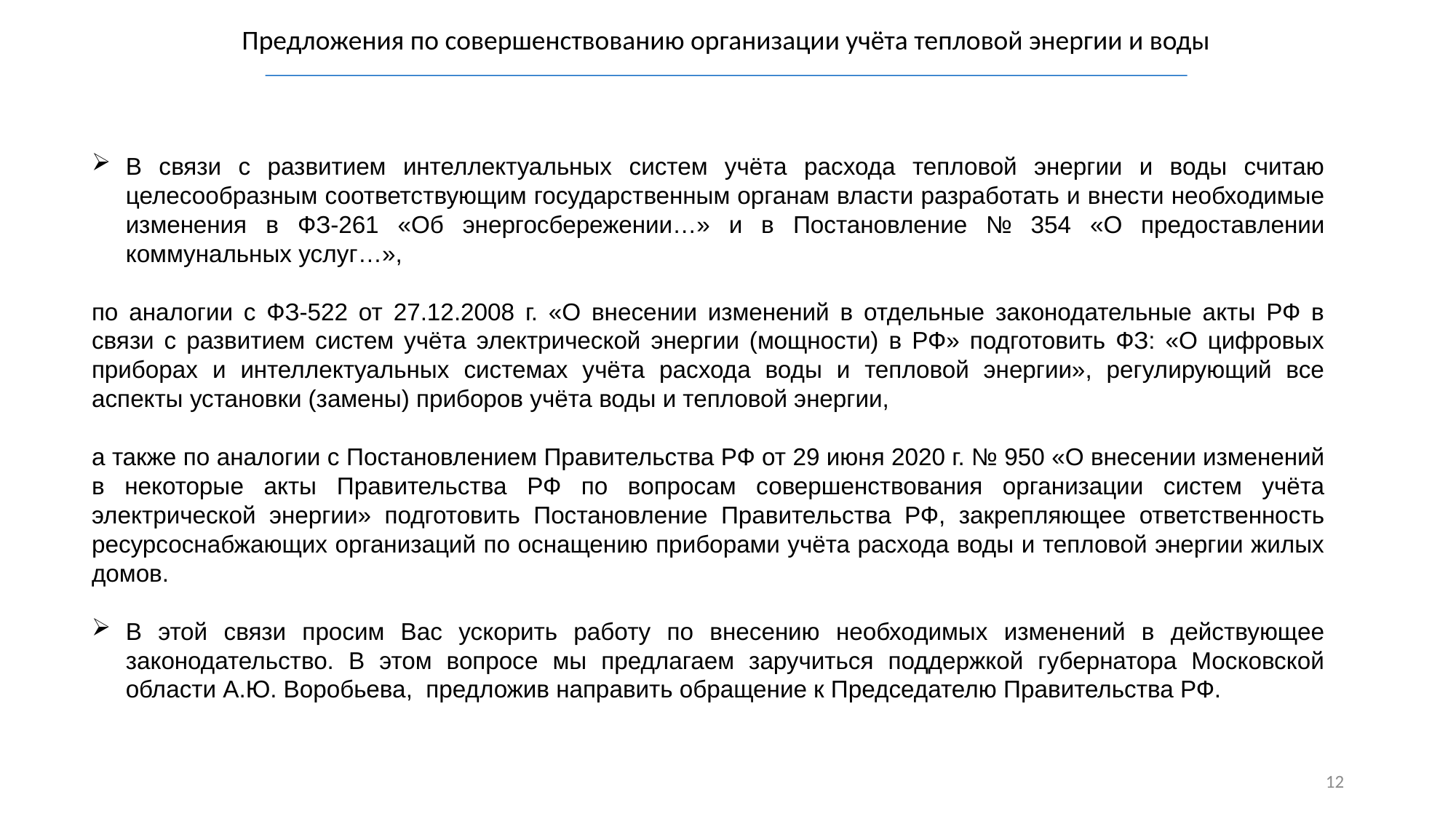

Предложения по совершенствованию организации учёта тепловой энергии и воды

В связи с развитием интеллектуальных систем учёта расхода тепловой энергии и воды считаю целесообразным соответствующим государственным органам власти разработать и внести необходимые изменения в ФЗ-261 «Об энергосбережении…» и в Постановление № 354 «О предоставлении коммунальных услуг…»,

по аналогии с ФЗ-522 от 27.12.2008 г. «О внесении изменений в отдельные законодательные акты РФ в связи с развитием систем учёта электрической энергии (мощности) в РФ» подготовить ФЗ: «О цифровых приборах и интеллектуальных системах учёта расхода воды и тепловой энергии», регулирующий все аспекты установки (замены) приборов учёта воды и тепловой энергии,

а также по аналогии с Постановлением Правительства РФ от 29 июня 2020 г. № 950 «О внесении изменений в некоторые акты Правительства РФ по вопросам совершенствования организации систем учёта электрической энергии» подготовить Постановление Правительства РФ, закрепляющее ответственность ресурсоснабжающих организаций по оснащению приборами учёта расхода воды и тепловой энергии жилых домов.

В этой связи просим Вас ускорить работу по внесению необходимых изменений в действующее законодательство. В этом вопросе мы предлагаем заручиться поддержкой губернатора Московской области А.Ю. Воробьева,  предложив направить обращение к Председателю Правительства РФ.
12